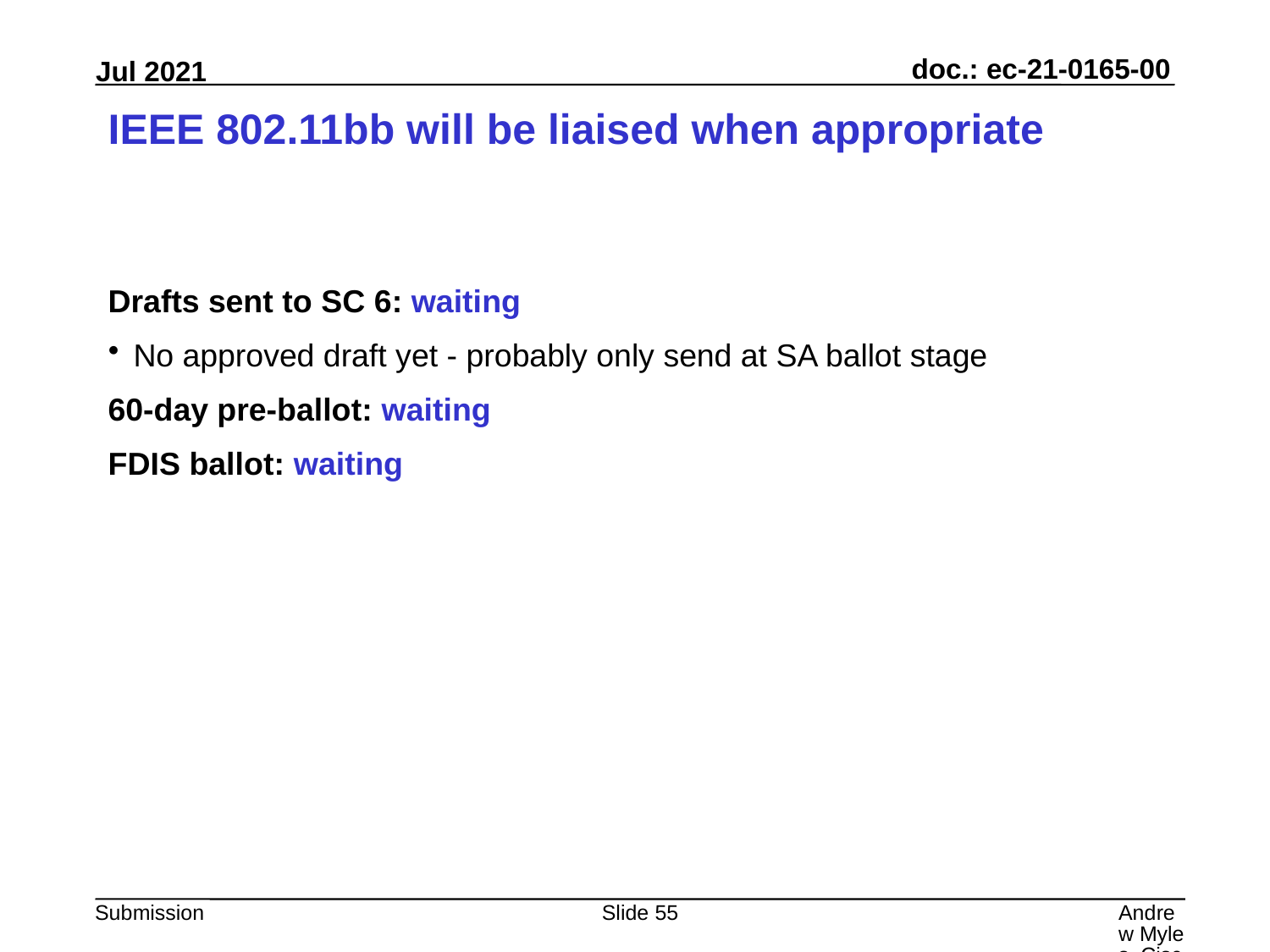

# IEEE 802.11bb will be liaised when appropriate
Drafts sent to SC 6: waiting
No approved draft yet - probably only send at SA ballot stage
60-day pre-ballot: waiting
FDIS ballot: waiting
Slide 55
Andrew Myles, Cisco